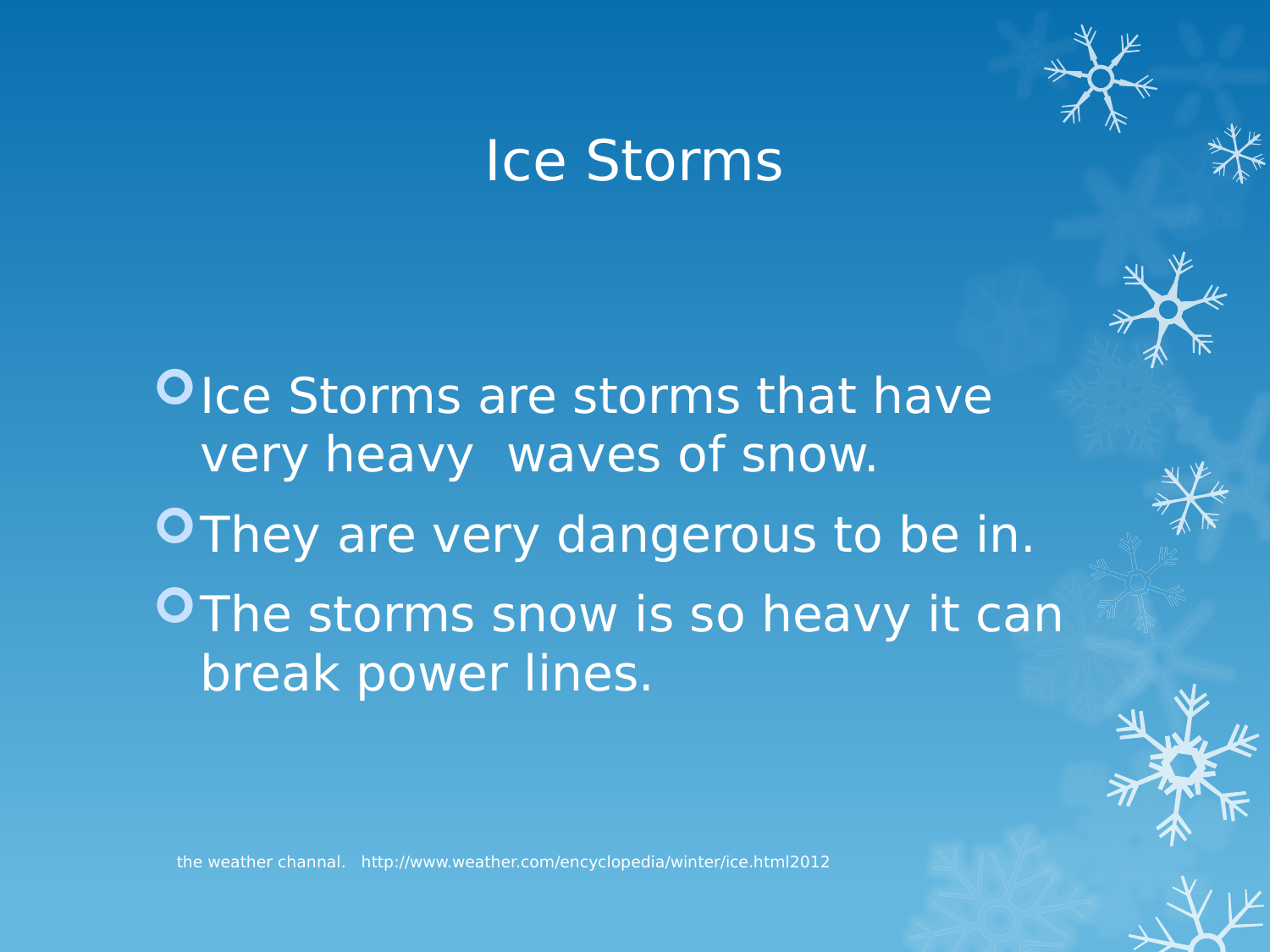

# Ice Storms
Ice Storms are storms that have very heavy  waves of snow.
They are very dangerous to be in.
The storms snow is so heavy it can break power lines.
the weather channal.   http://www.weather.com/encyclopedia/winter/ice.html2012